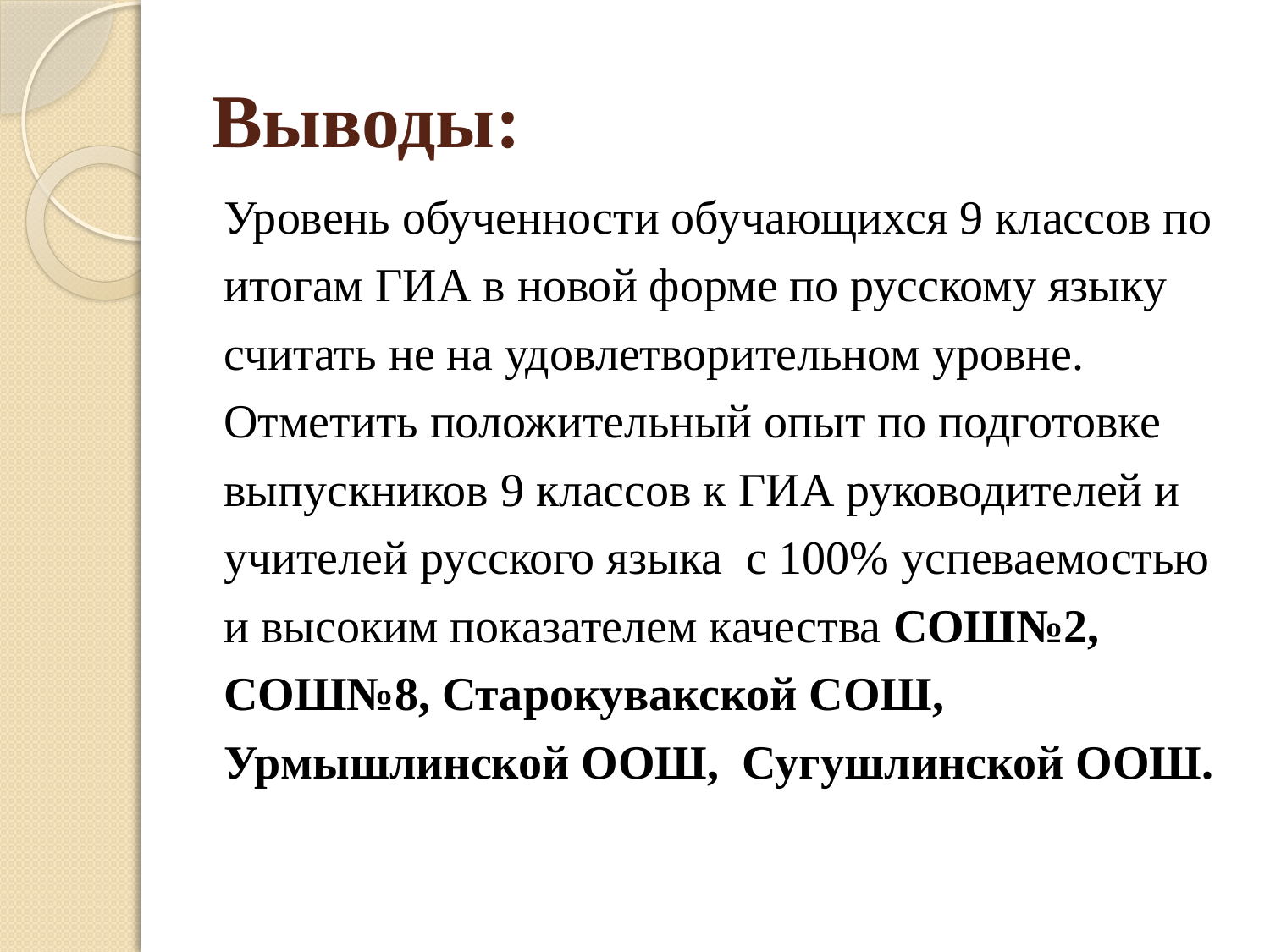

# Выводы:
Уровень обученности обучающихся 9 классов по итогам ГИА в новой форме по русскому языку считать не на удовлетворительном уровне. Отметить положительный опыт по подготовке выпускников 9 классов к ГИА руководителей и учителей русского языка  с 100% успеваемостью и высоким показателем качества СОШ№2, СОШ№8, Старокувакской СОШ, Урмышлинской ООШ,  Сугушлинской ООШ.